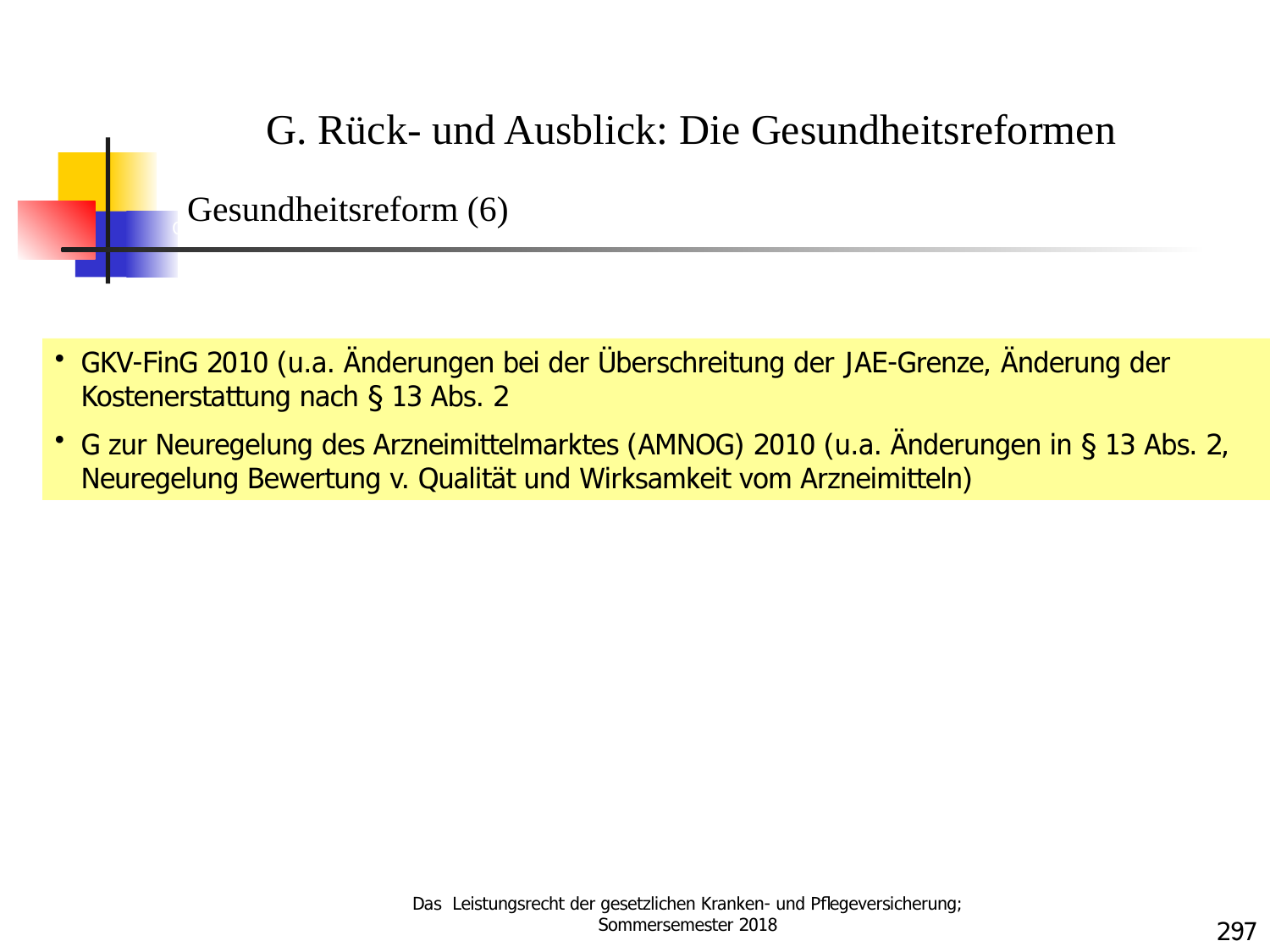

Gesundheitsreform
G. Rück- und Ausblick: Die Gesundheitsreformen

Gesundheitsreform (6)
GKV-FinG 2010 (u.a. Änderungen bei der Überschreitung der JAE-Grenze, Änderung der Kostenerstattung nach § 13 Abs. 2
G zur Neuregelung des Arzneimittelmarktes (AMNOG) 2010 (u.a. Änderungen in § 13 Abs. 2, Neuregelung Bewertung v. Qualität und Wirksamkeit vom Arzneimitteln)
Krankheit
Das  Leistungsrecht der gesetzlichen Kranken- und Pflegeversicherung; Sommersemester 2018
297